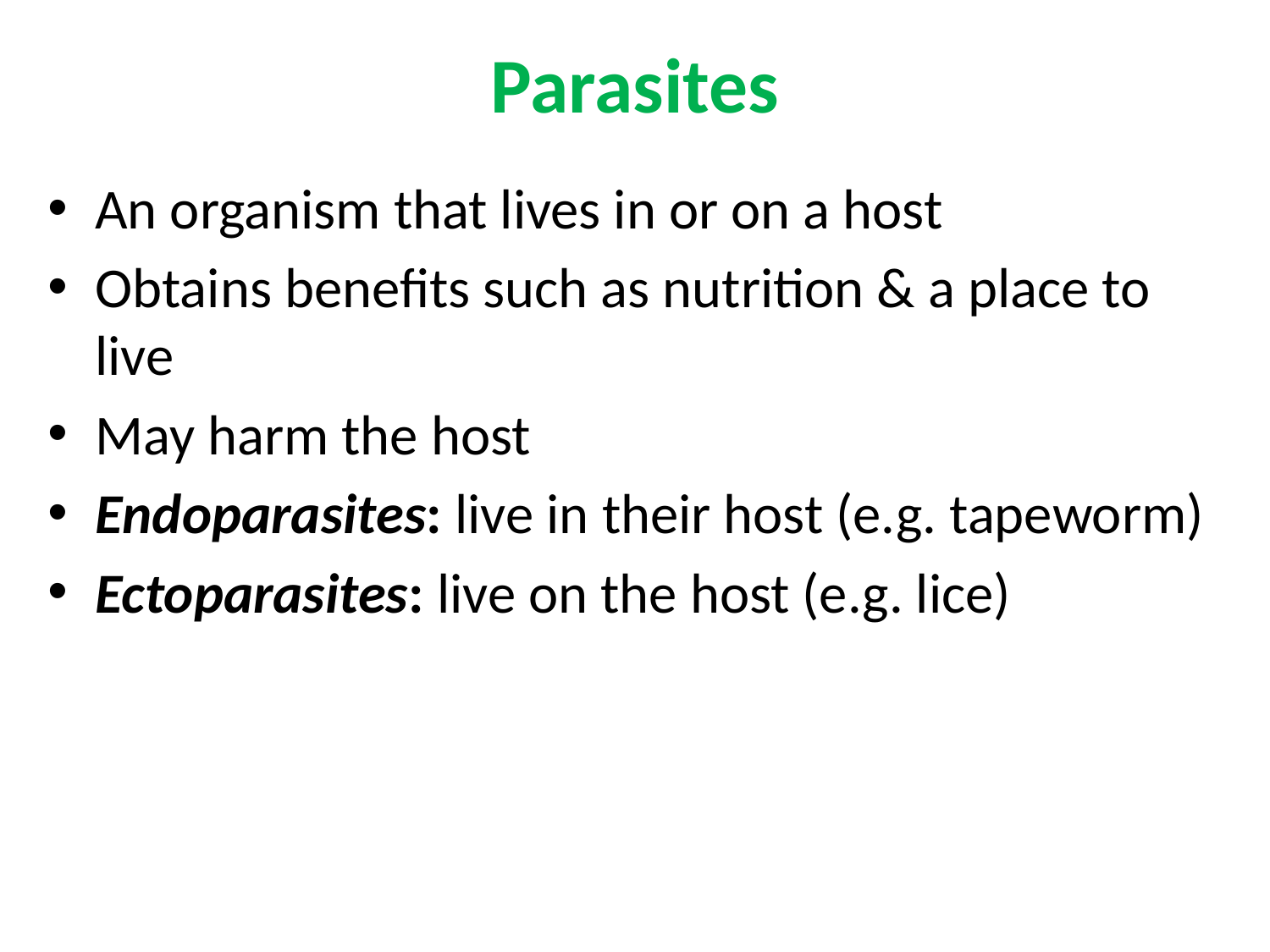

# Parasites
An organism that lives in or on a host
Obtains benefits such as nutrition & a place to live
May harm the host
Endoparasites: live in their host (e.g. tapeworm)
Ectoparasites: live on the host (e.g. lice)